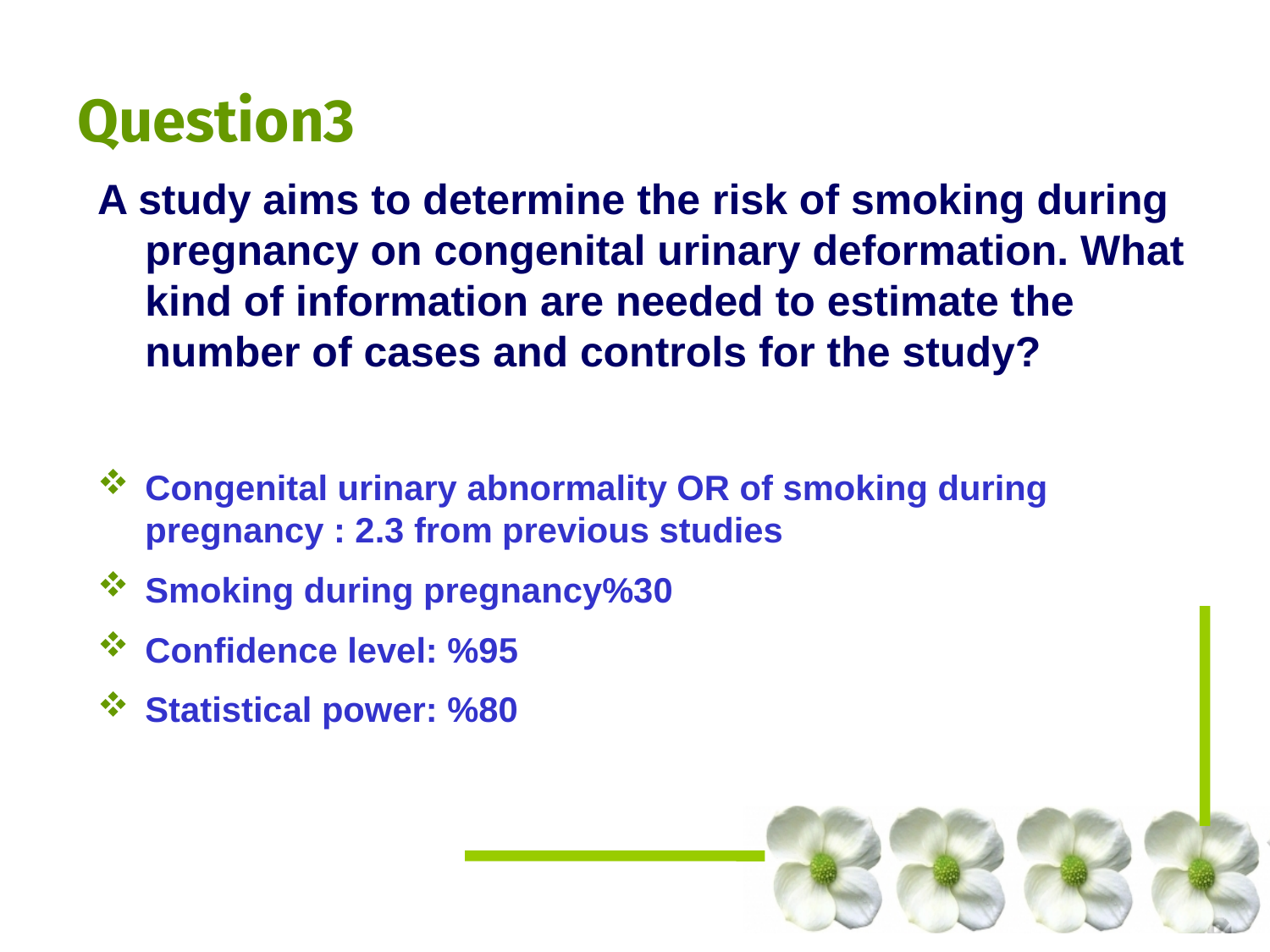

Question3
A study aims to determine the risk of smoking during pregnancy on congenital urinary deformation. What kind of information are needed to estimate the number of cases and controls for the study?

Congenital urinary abnormality OR of smoking during pregnancy : 2.3 from previous studies
Smoking during pregnancy%30
Confidence level: %95
Statistical power: %80